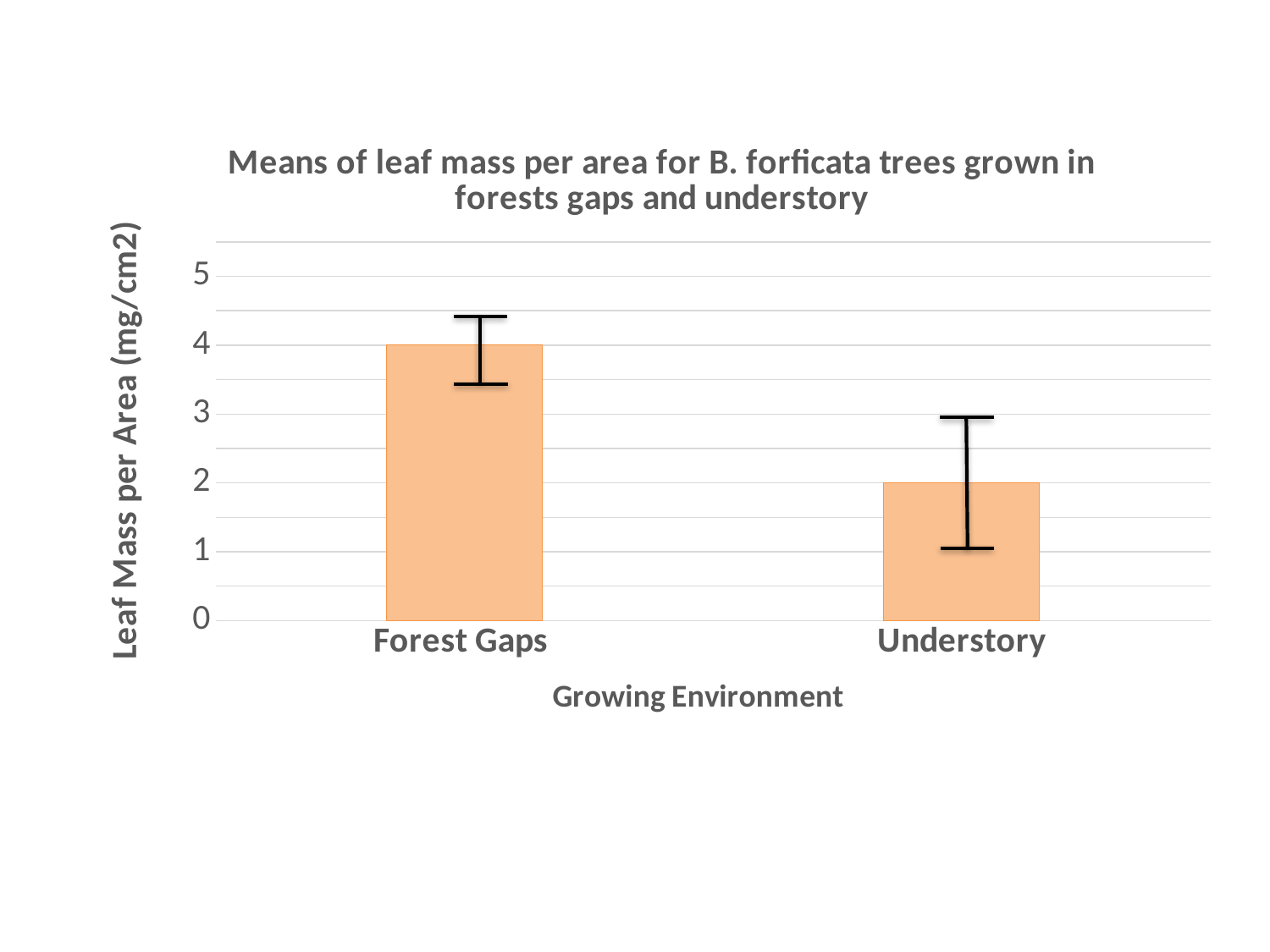

### Chart: Means of leaf mass per area for B. forficata trees grown in forests gaps and understory

| Category |  |
|---|---|
| Forest Gaps  | 4.0 |
| Understory | 2.0 |